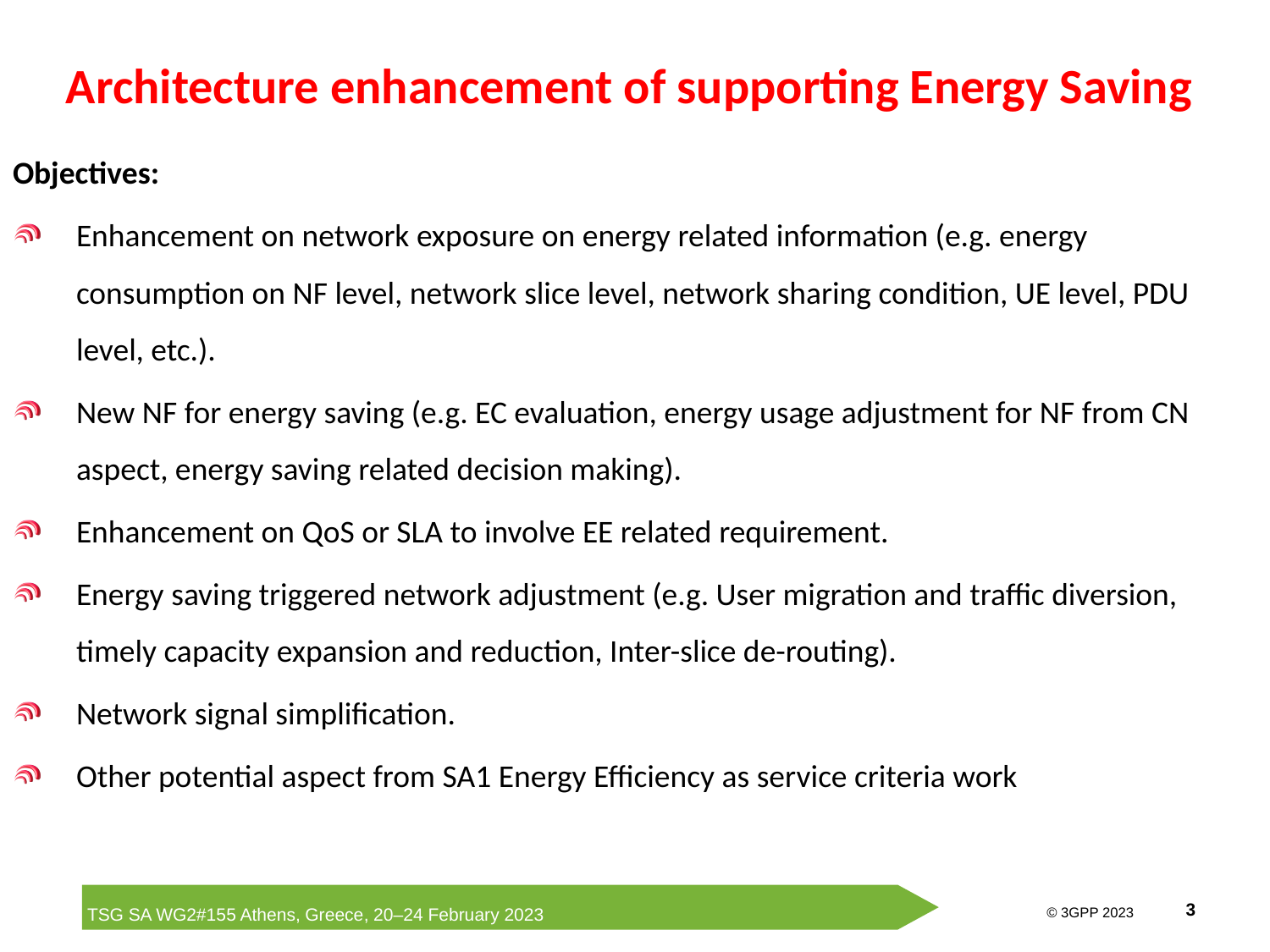

# Architecture enhancement of supporting Energy Saving
Objectives:
Enhancement on network exposure on energy related information (e.g. energy consumption on NF level, network slice level, network sharing condition, UE level, PDU level, etc.).
New NF for energy saving (e.g. EC evaluation, energy usage adjustment for NF from CN aspect, energy saving related decision making).
Enhancement on QoS or SLA to involve EE related requirement.
Energy saving triggered network adjustment (e.g. User migration and traffic diversion, timely capacity expansion and reduction, Inter-slice de-routing).
Network signal simplification.
Other potential aspect from SA1 Energy Efficiency as service criteria work